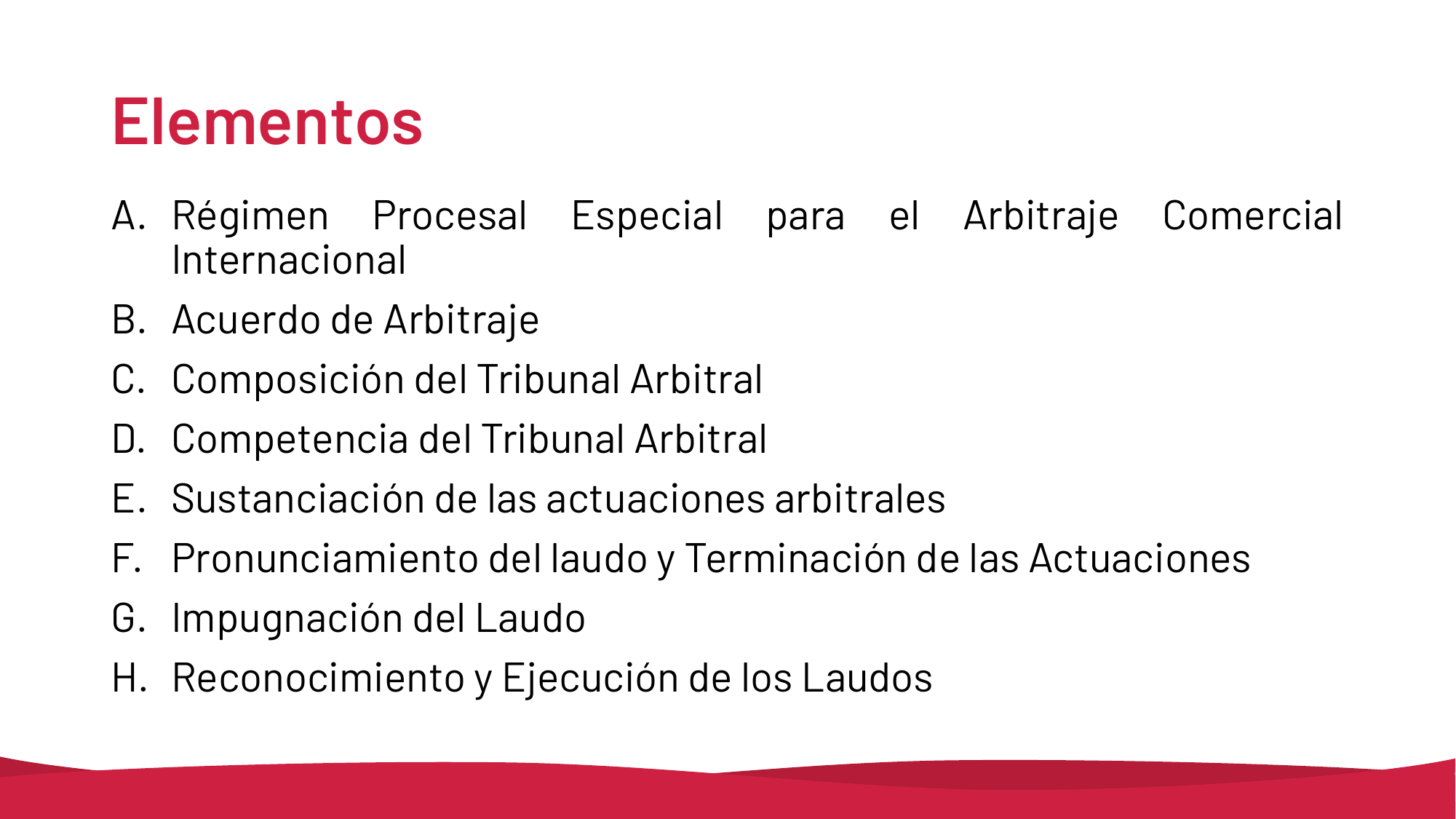

# Elementos
Régimen Procesal Especial para el Arbitraje Comercial Internacional
Acuerdo de Arbitraje
Composición del Tribunal Arbitral
Competencia del Tribunal Arbitral
Sustanciación de las actuaciones arbitrales
Pronunciamiento del laudo y Terminación de las Actuaciones
Impugnación del Laudo
Reconocimiento y Ejecución de los Laudos